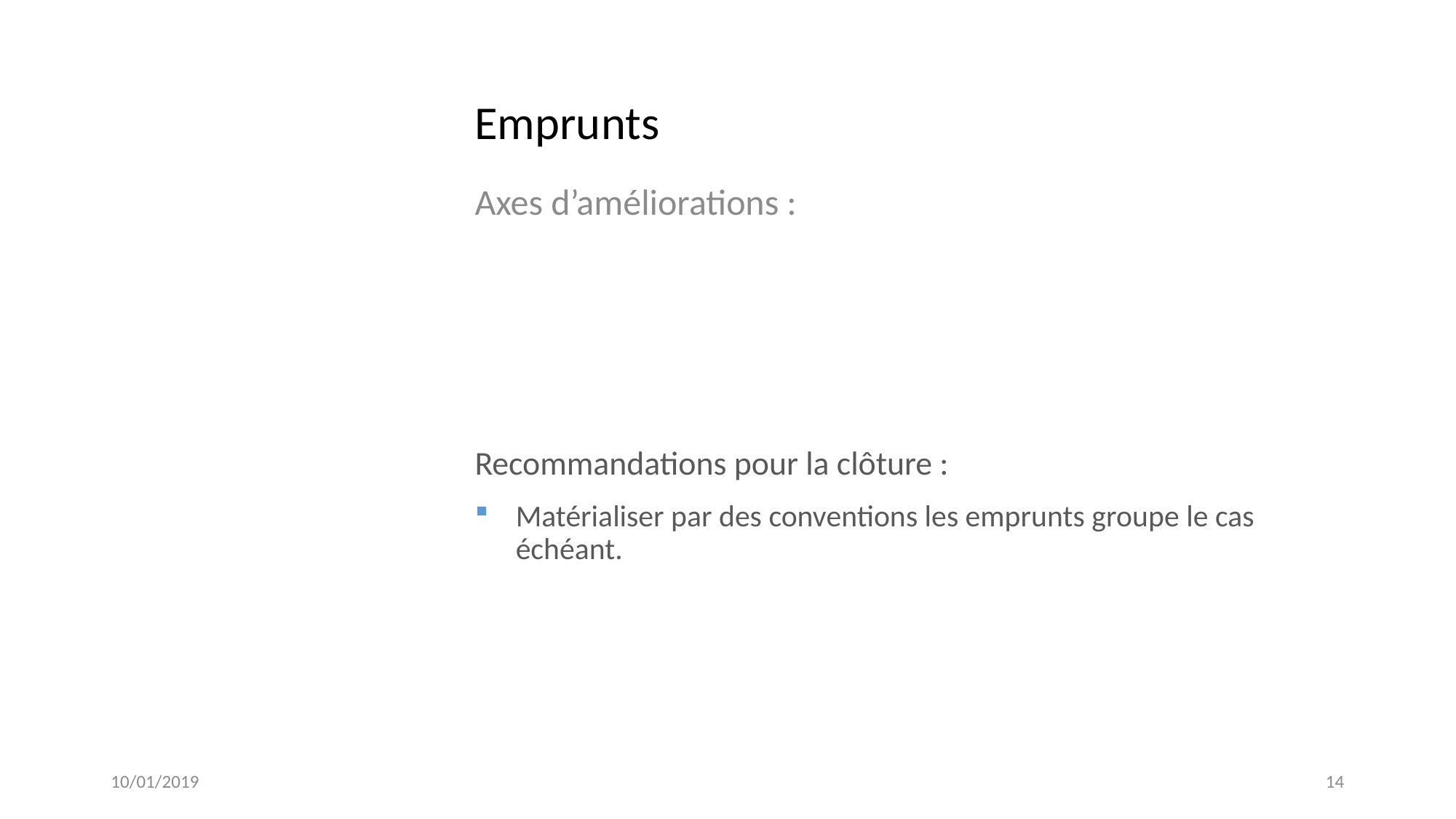

# Emprunts
Principaux interlocuteurs :

Compta Général: Sebastien SURAT
Trésorerie : Térence CHEVALLEREAU
Axes d’améliorations :

Recommandations pour la clôture :
Matérialiser par des conventions les emprunts groupe le cas échéant.

10/01/2019

14